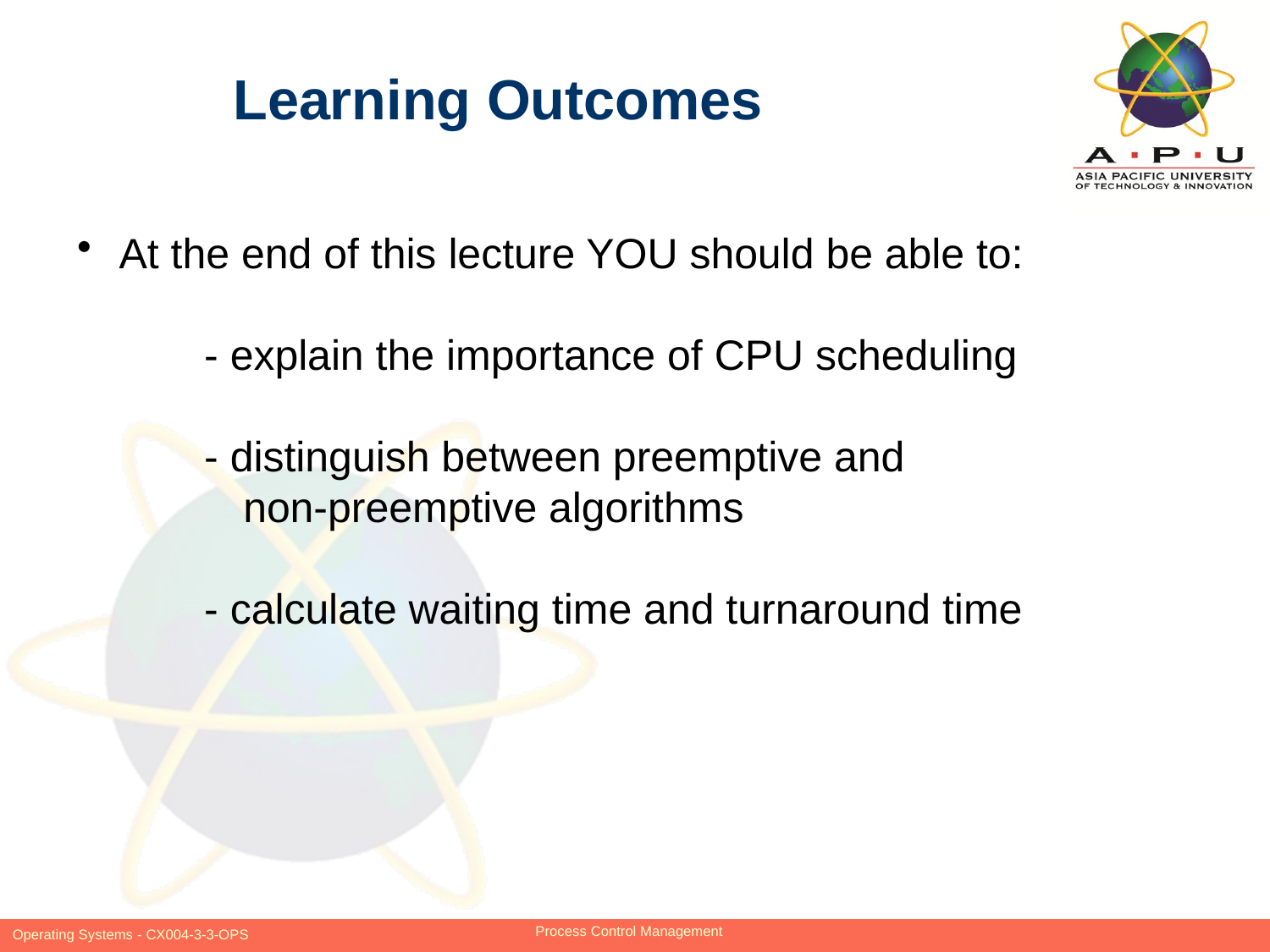

Learning Outcomes
 At the end of this lecture YOU should be able to:

	- explain the importance of CPU scheduling

	- distinguish between preemptive and
              non-preemptive algorithms

	- calculate waiting time and turnaround time

Slide 3 of 24